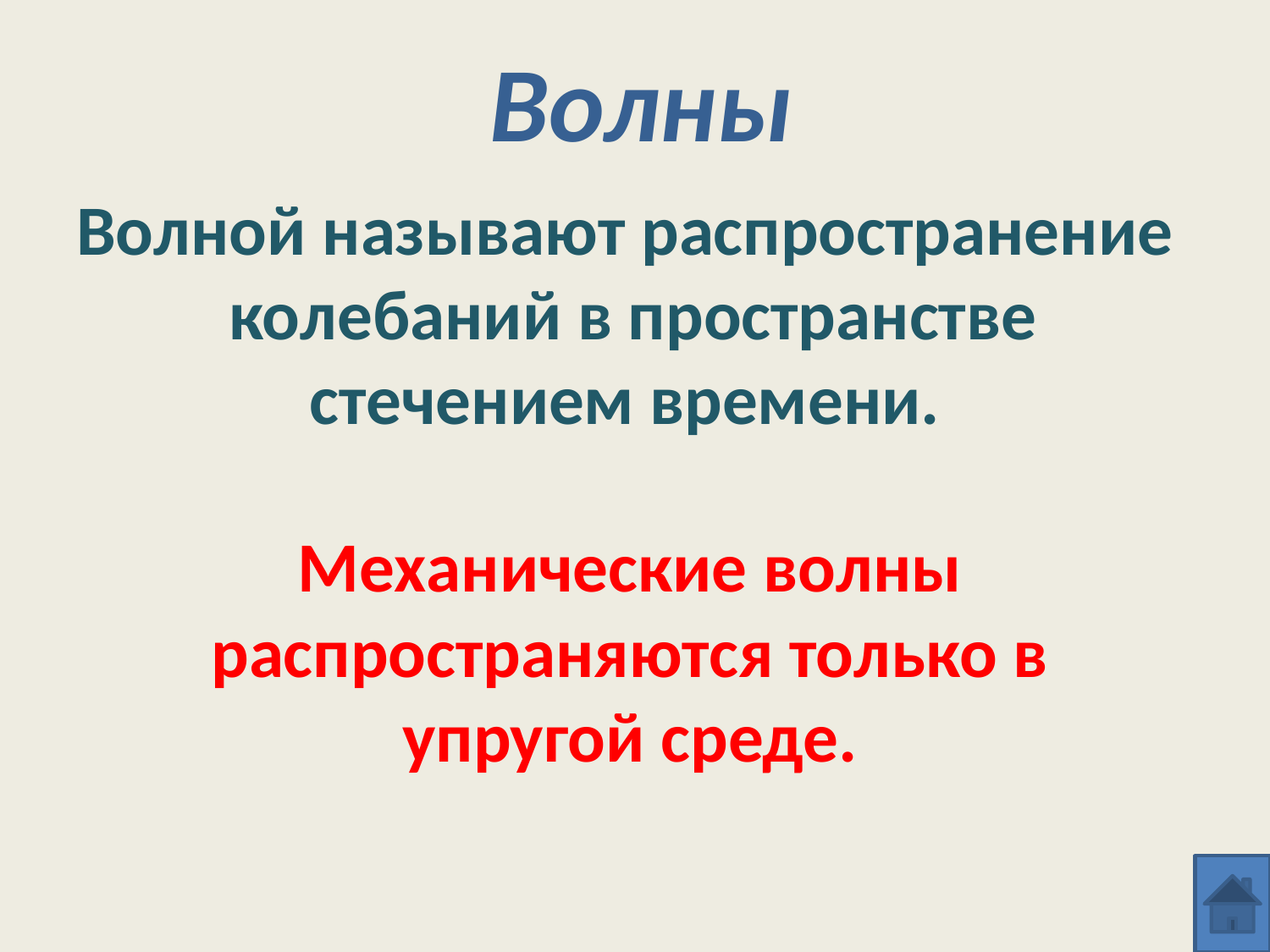

# Волны
Волной называют распространение  колебаний в пространстве стечением времени.
Механические волны распространяются только в упругой среде.